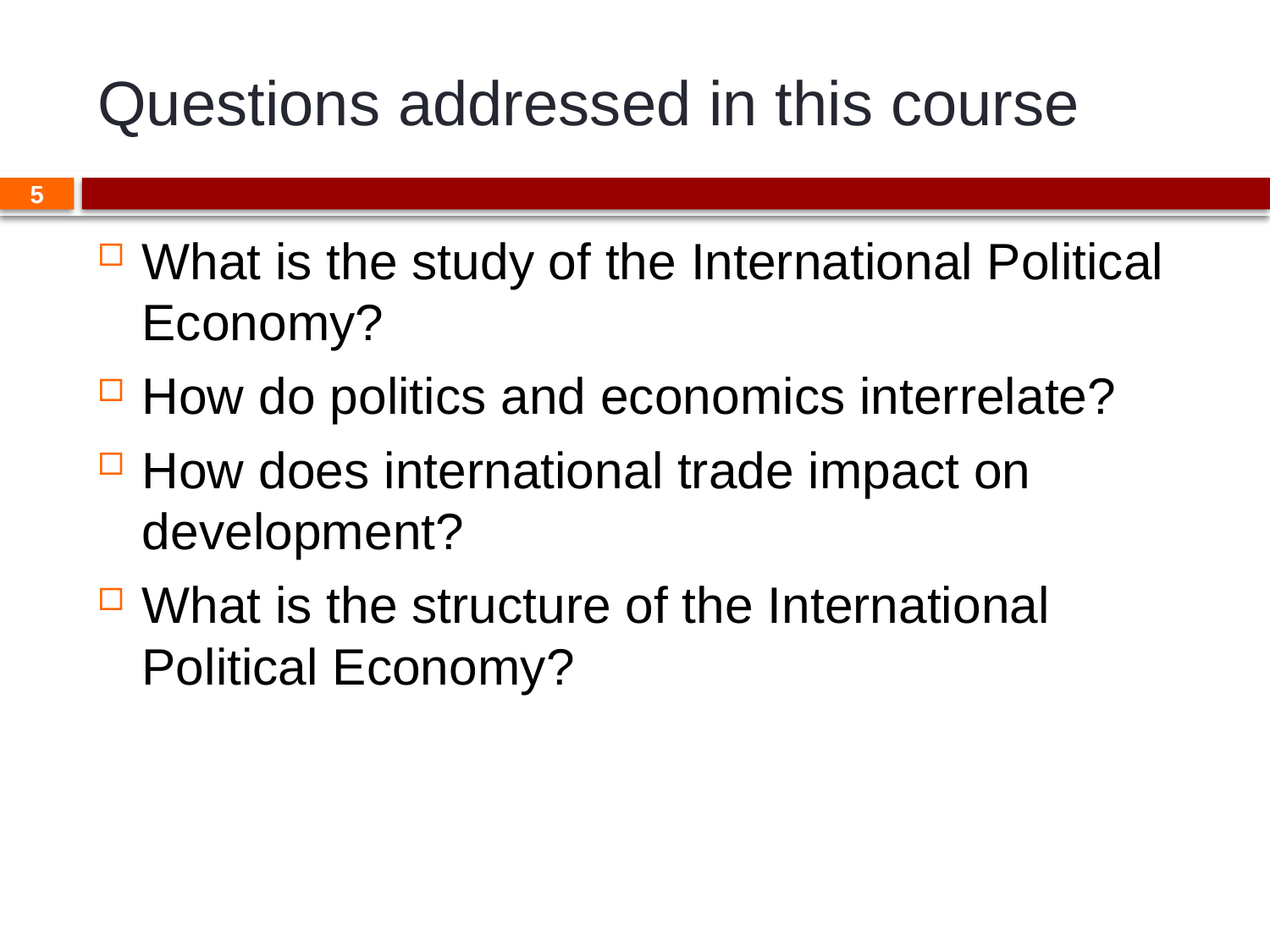

# Questions addressed in this course
5
What is the study of the International Political Economy?
How do politics and economics interrelate?
How does international trade impact on development?
What is the structure of the International Political Economy?